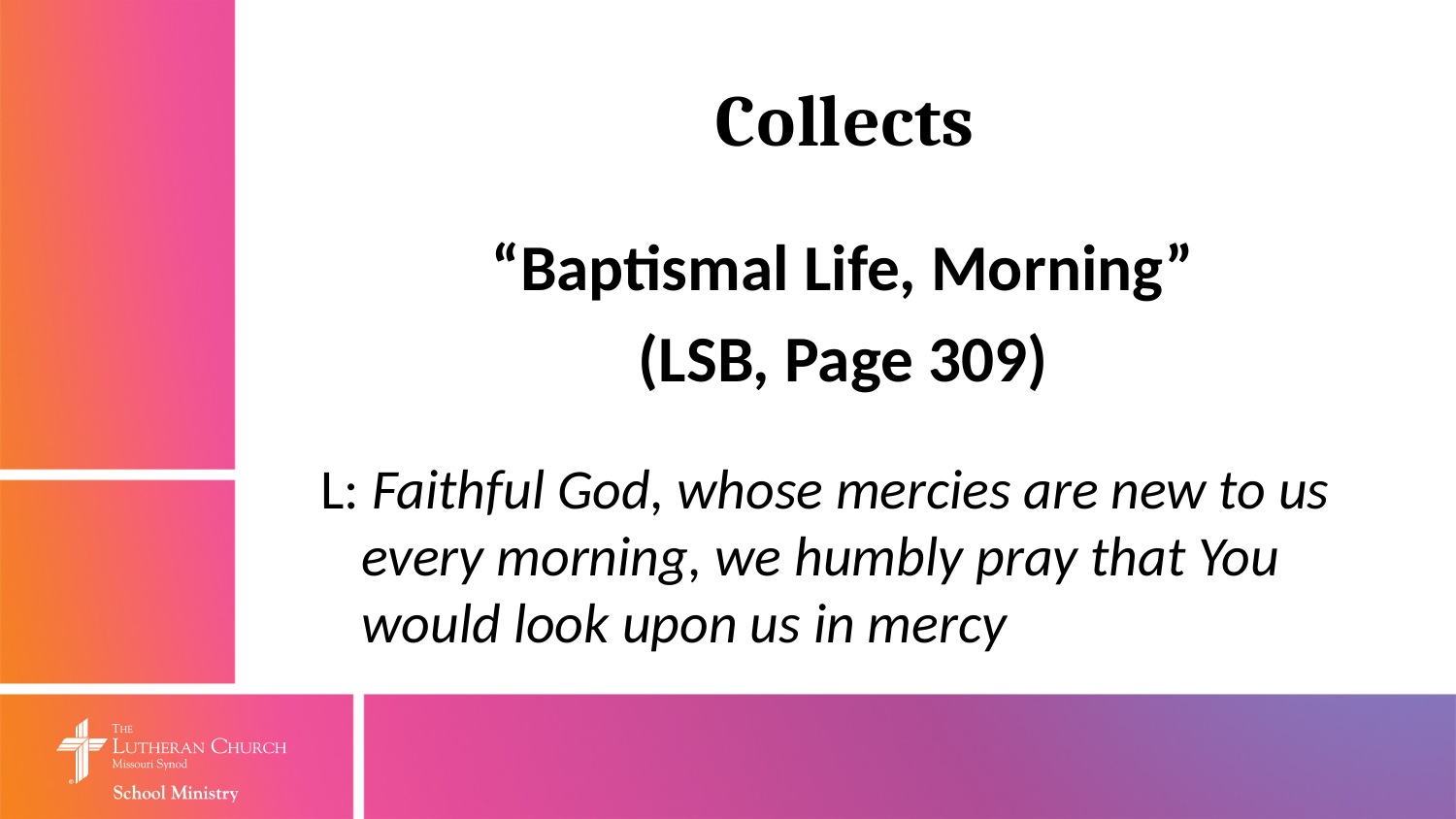

# Collects
“Baptismal Life, Morning”
(LSB, Page 309)

L: Faithful God, whose mercies are new to us every morning, we humbly pray that You would look upon us in mercy